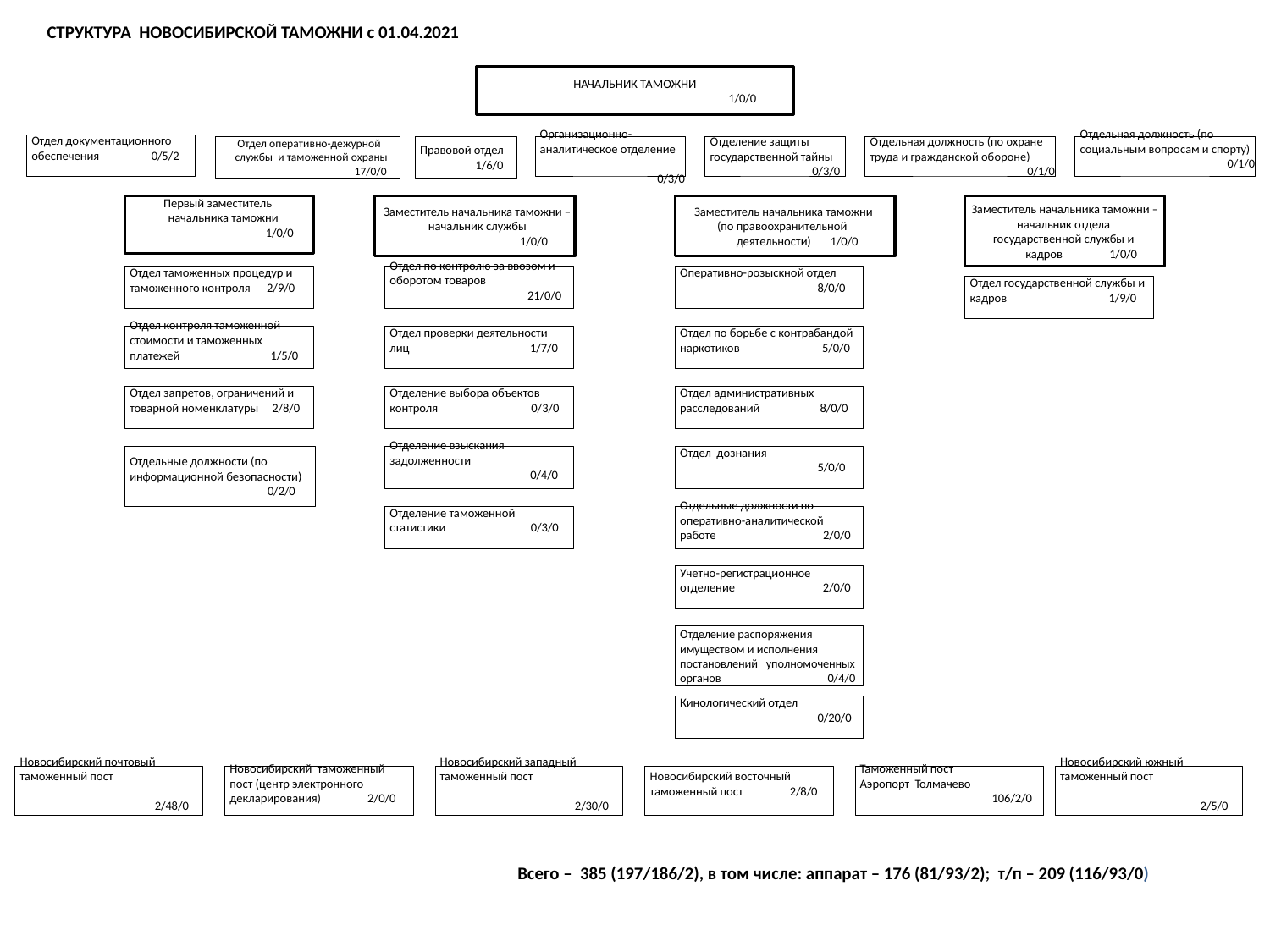

СТРУКТУРА  НОВОСИБИРСКОЙ ТАМОЖНИ c 01.04.2021
НАЧАЛЬНИК ТАМОЖНИ
                                                                              1/0/0
Отдел документационного
обеспечения                   0/5/2

 Отдел оперативно-дежурной службы  и таможенной охраны
                                               17/0/0
Правовой отдел
                 1/6/0

Организационно-аналитическое отделение
0/3/0

Отделение защиты государственной тайны
    0/3/0
Отдельная должность (по охране труда и гражданской обороне)
0/1/0

Отдельная должность (по социальным вопросам и спорту)
 0/1/0

Первый заместитель
      начальника таможни
                                                 1/0/0
Заместитель начальника таможни – начальник службы
                                                  1/0/0
Заместитель начальника таможни
(по правоохранительной
                 деятельности)       1/0/0
Заместитель начальника таможни – начальник отдела
государственной службы и
                    кадров                 1/0/0
Отдел таможенных процедур и таможенного контроля      2/9/0
Отдел по контролю за ввозом и оборотом товаров
                                                  21/0/0
Оперативно-розыскной отдел
                                                  8/0/0
Отдел государственной службы и кадров                                     1/9/0
Отдел контроля таможенной стоимости и таможенных платежей                                 1/5/0
Отдел проверки деятельности лиц                                            1/7/0
Отдел по борьбе с контрабандой наркотиков                              5/0/0
Отдел запретов, ограничений и товарной номенклатуры     2/8/0
Отделение выбора объектов контроля                                  0/3/0
Отдел административных расследований                      8/0/0
Отдельные должности (по информационной безопасности)
                                                  0/2/0
Отделение взыскания задолженности
                                                   0/4/0
Отдел  дознания
                                                  5/0/0
Отделение таможенной статистики                               0/3/0
Отдельные должности по оперативно-аналитической работе                                       2/0/0
Учетно-регистрационное отделение                                2/0/0
Отделение распоряжения имуществом и исполнения постановлений   уполномоченных органов                                       0/4/0
Кинологический отдел
                                                  0/20/0
Новосибирский почтовый  таможенный пост
                                                 2/48/0
Новосибирский  таможенный пост (центр электронного декларирования)                 2/0/0
Новосибирский западный   таможенный пост
                                                 2/30/0
Новосибирский восточный таможенный пост                 2/8/0
Таможенный пост
Аэропорт  Толмачево
                                                106/2/0
Новосибирский южный  таможенный пост
                                                   2/5/0
Всего –  385 (197/186/2), в том числе: аппарат – 176 (81/93/2);  т/п – 209 (116/93/0)